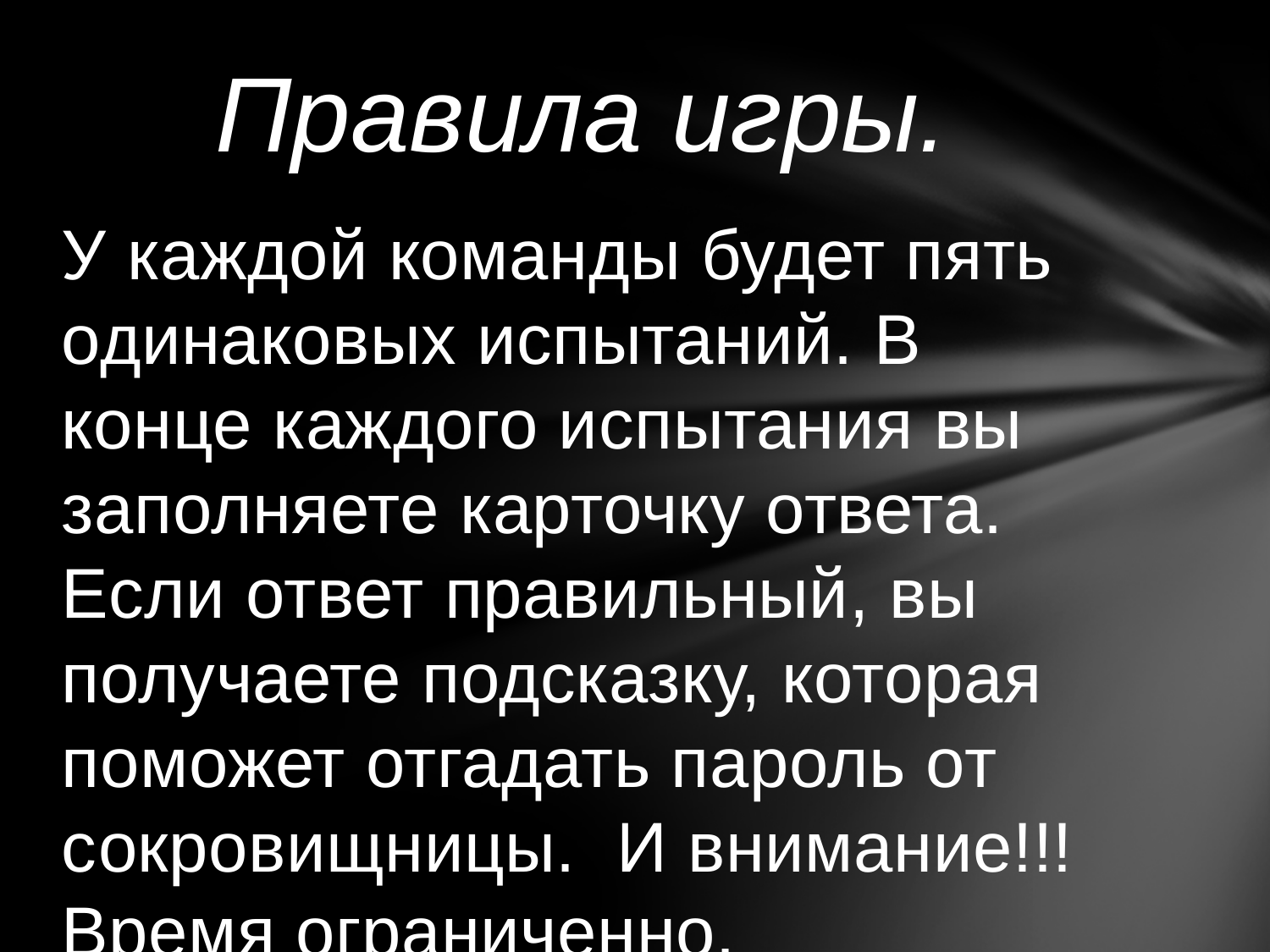

# Правила игры.
У каждой команды будет пять одинаковых испытаний. В конце каждого испытания вы заполняете карточку ответа. Если ответ правильный, вы получаете подсказку, которая поможет отгадать пароль от сокровищницы.  И внимание!!! Время ограниченно.